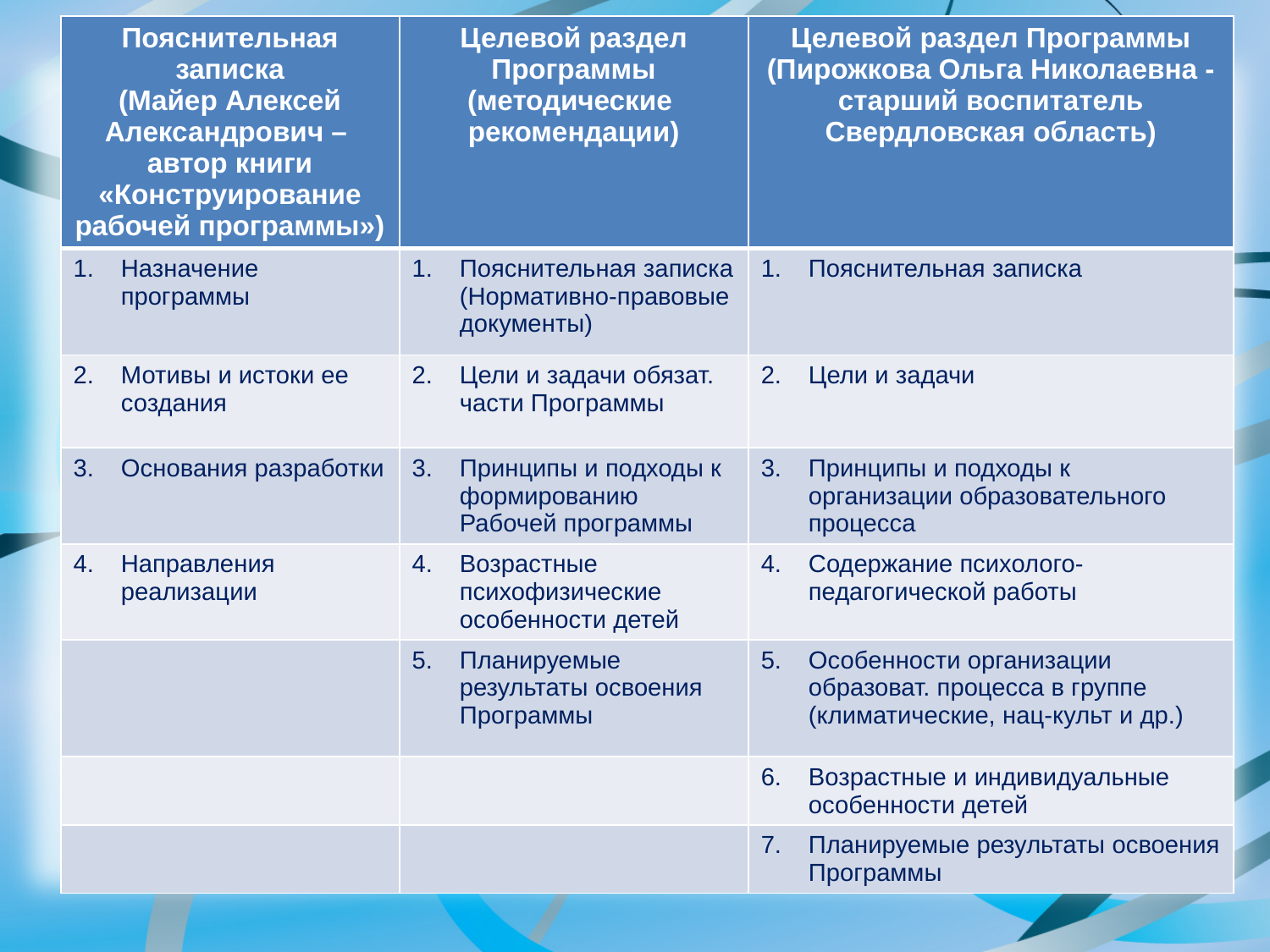

| Пояснительная записка (Майер Алексей Александрович – автор книги «Конструирование рабочей программы») | Целевой раздел Программы (методические рекомендации) | Целевой раздел Программы (Пирожкова Ольга Николаевна -старший воспитатель Свердловская область) |
| --- | --- | --- |
| Назначение программы | Пояснительная записка (Нормативно-правовые документы) | Пояснительная записка |
| Мотивы и истоки ее создания | Цели и задачи обязат. части Программы | Цели и задачи |
| Основания разработки | Принципы и подходы к формированию Рабочей программы | Принципы и подходы к организации образовательного процесса |
| Направления реализации | Возрастные психофизические особенности детей | Содержание психолого-педагогической работы |
|  | Планируемые результаты освоения Программы | Особенности организации образоват. процесса в группе (климатические, нац-культ и др.) |
|  |  | Возрастные и индивидуальные особенности детей |
|  |  | Планируемые результаты освоения Программы |
#